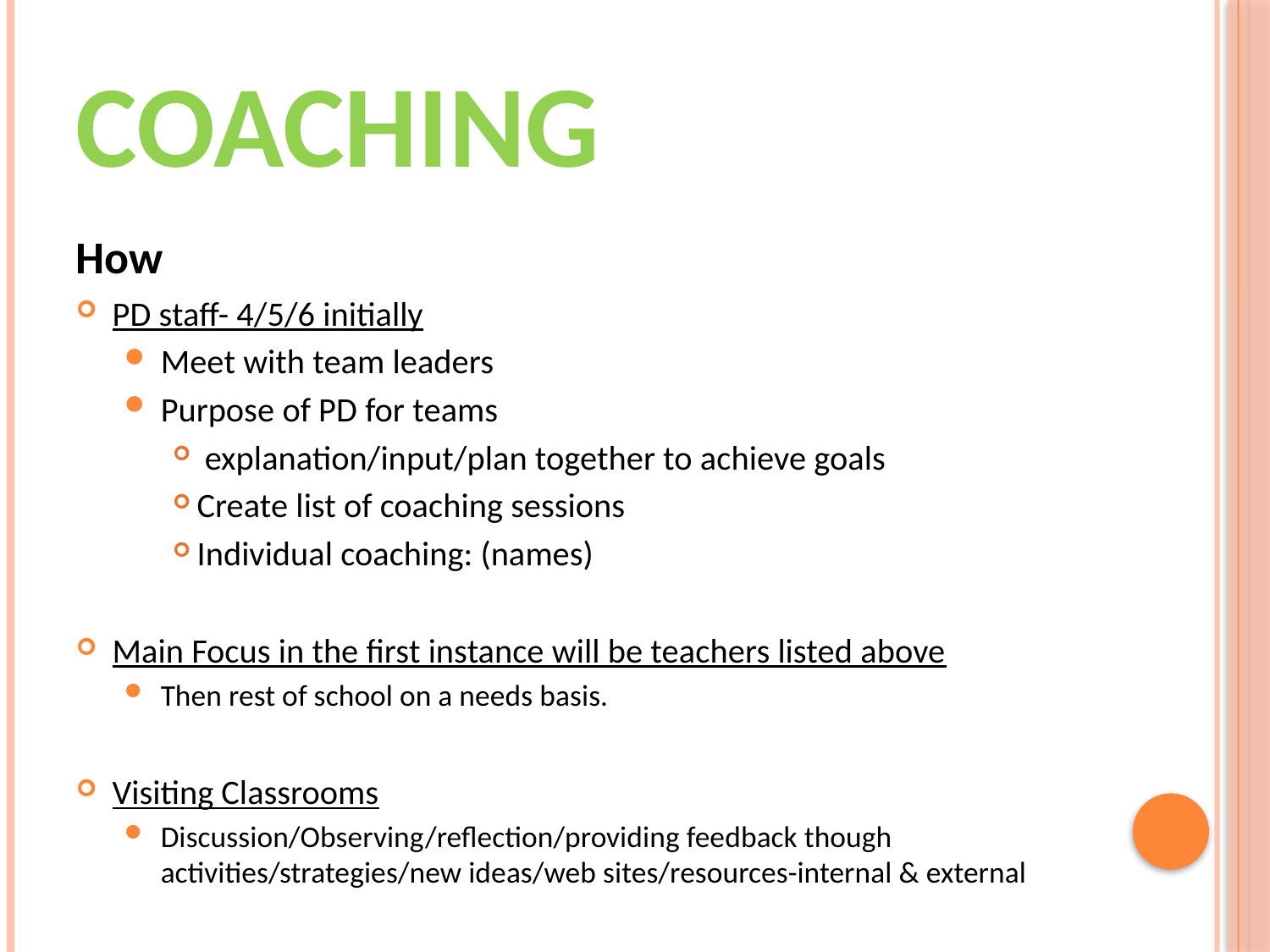

# COACHING
How
PD staff- 4/5/6 initially
Meet with team leaders
Purpose of PD for teams
 explanation/input/plan together to achieve goals
Create list of coaching sessions
Individual coaching: (names)

Main Focus in the first instance will be teachers listed above
Then rest of school on a needs basis.

Visiting Classrooms
Discussion/Observing/reflection/providing feedback though activities/strategies/new ideas/web sites/resources-internal & external